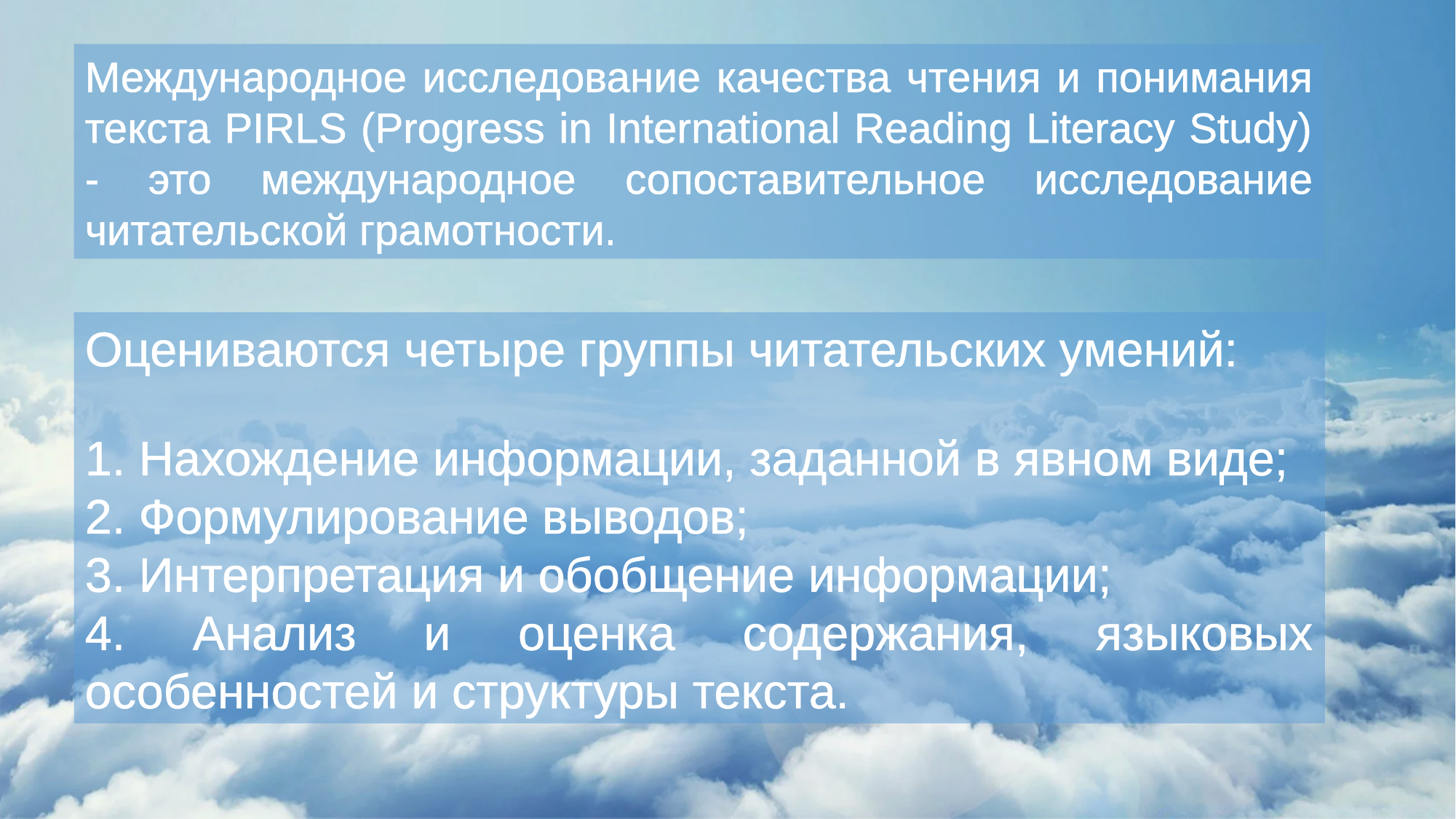

Международное исследование качества чтения и понимания текста PIRLS (Progress in International Reading Literacy Study) - это международное сопоставительное исследование читательской грамотности.
Оцениваются четыре группы читательских умений:

1. Нахождение информации, заданной в явном виде;
2. Формулирование выводов;
3. Интерпретация и обобщение информации;
4. Анализ и оценка содержания, языковых особенностей и структуры текста.